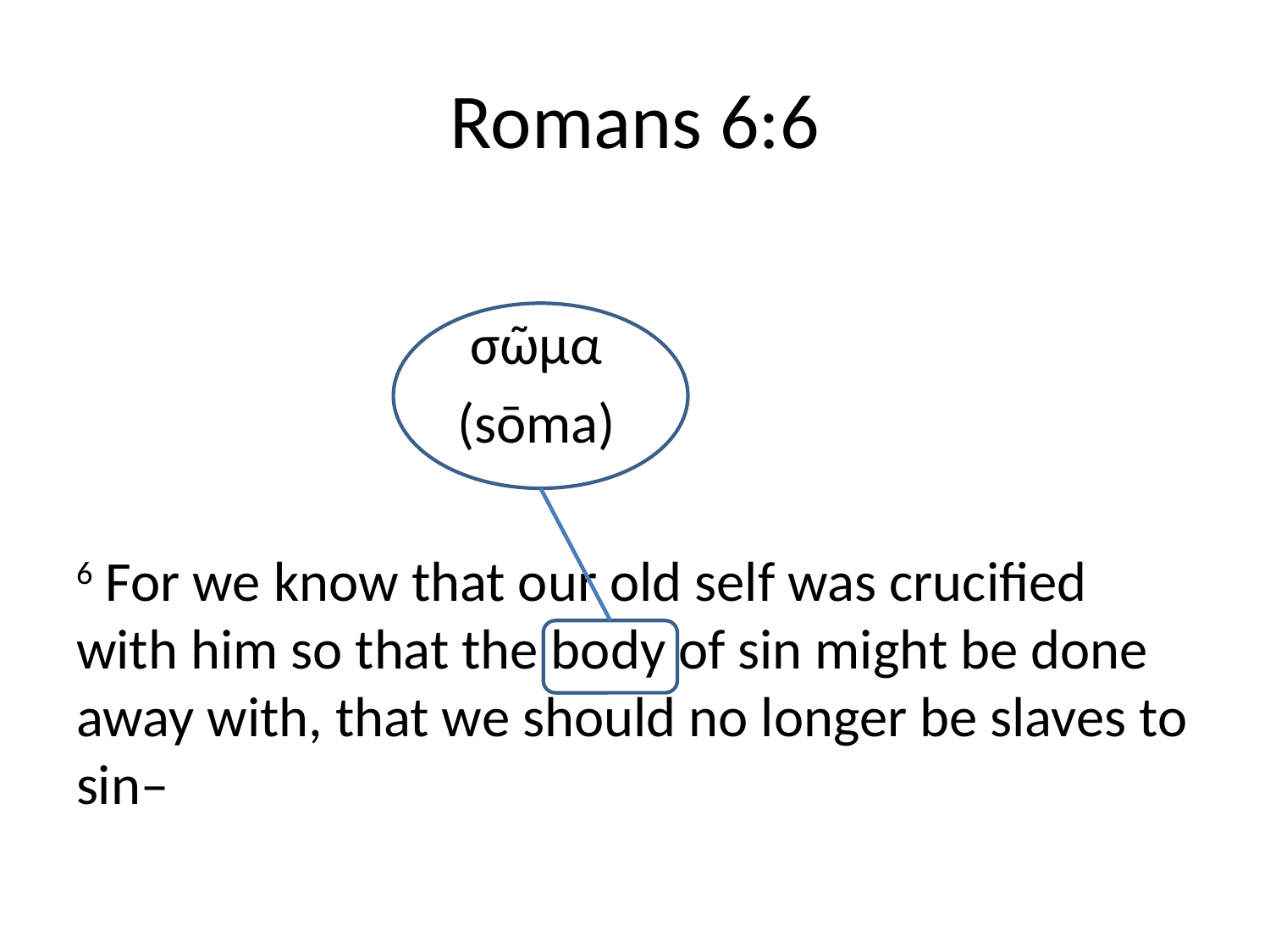

# Romans 6:6

			 σῶμα
			(sōma)

6 For we know that our old self was crucified with him so that the body of sin might be done away with, that we should no longer be slaves to sin–